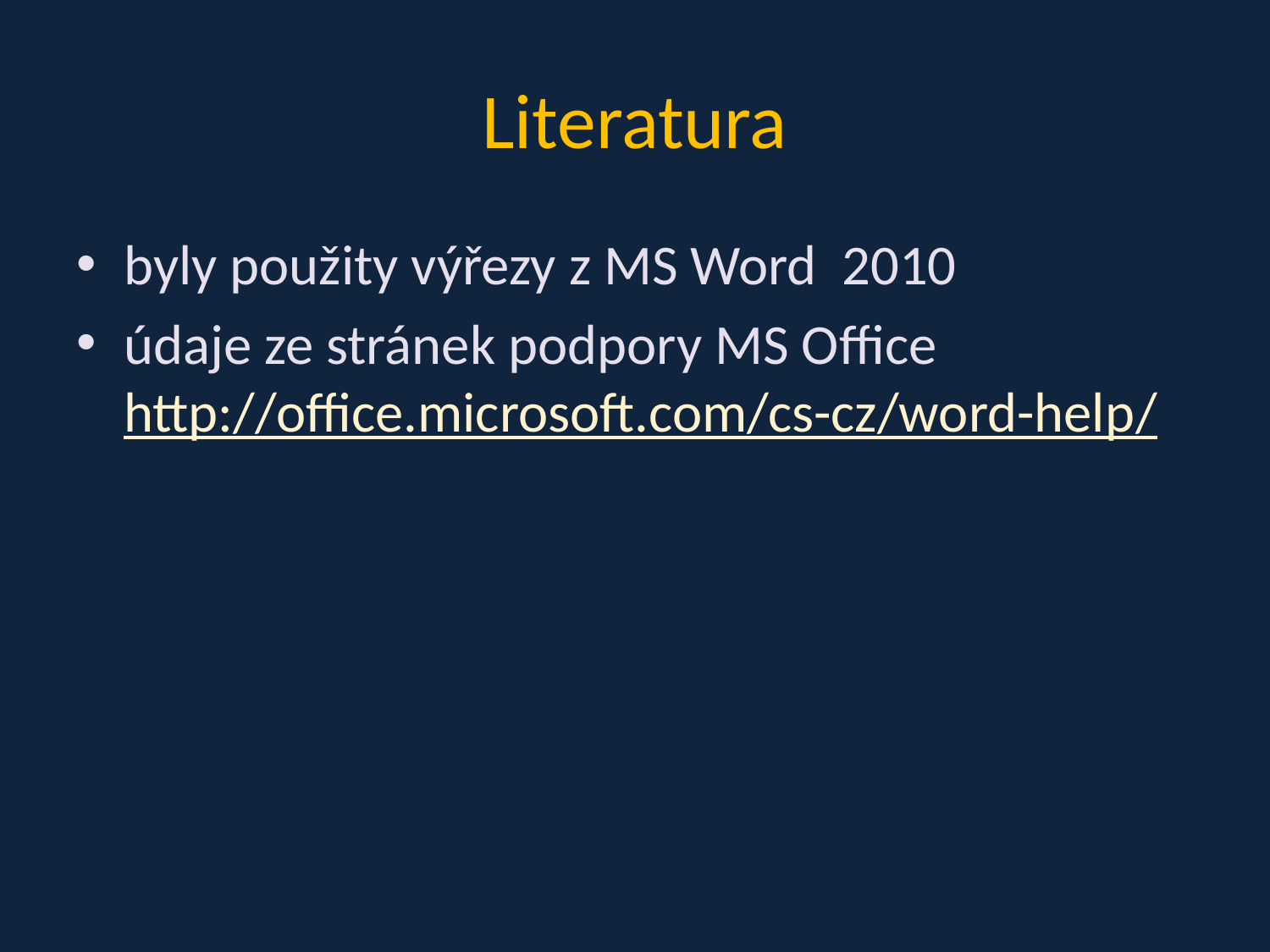

# Literatura
byly použity výřezy z MS Word  2010
údaje ze stránek podpory MS Office http://office.microsoft.com/cs-cz/word-help/